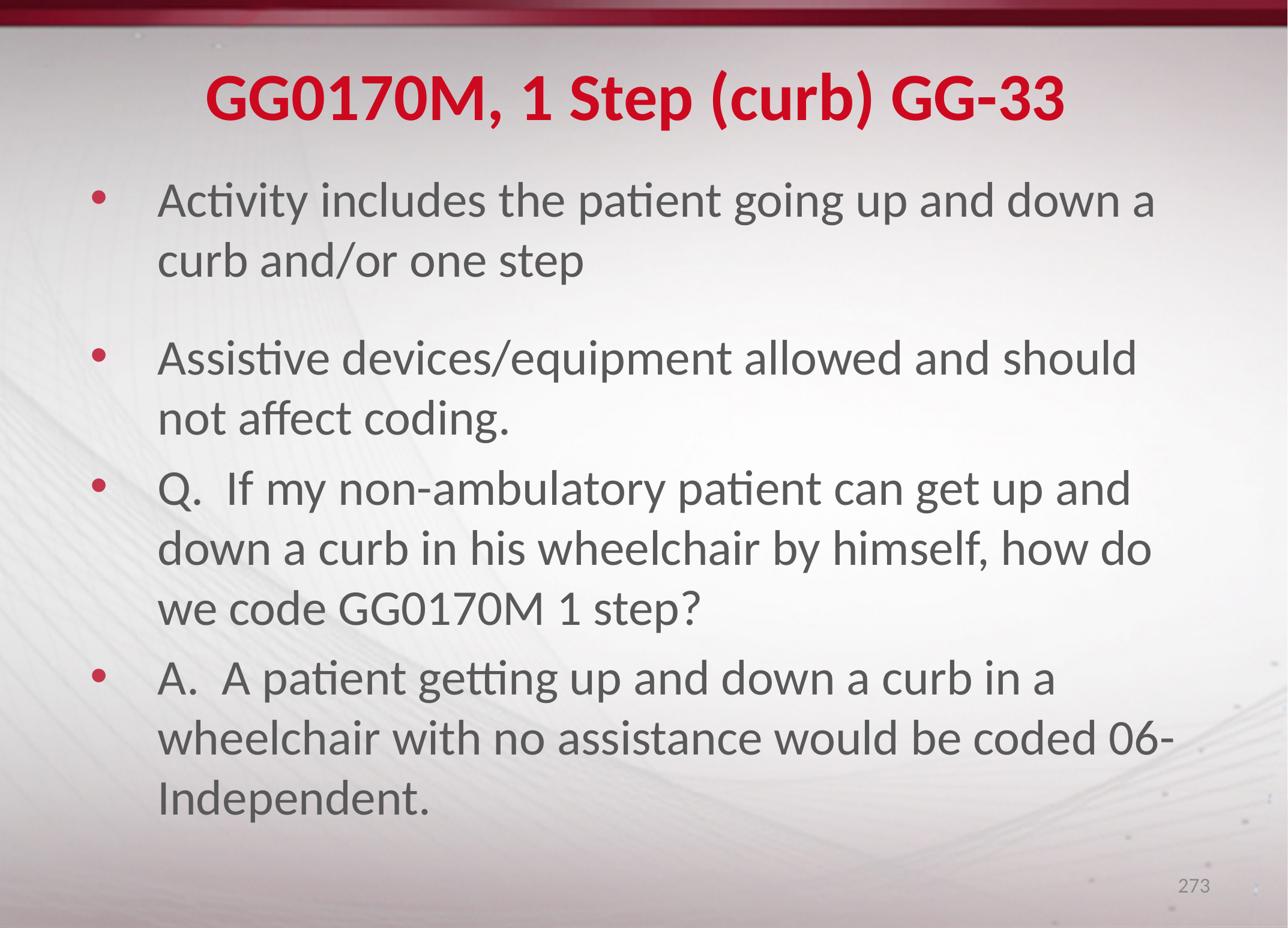

# GG0170M, 1 Step (curb) GG-33
Activity includes the patient going up and down a curb and/or one step

Assistive devices/equipment allowed and should not affect coding.
Q.  If my non-ambulatory patient can get up and down a curb in his wheelchair by himself, how do we code GG0170M 1 step?
A.  A patient getting up and down a curb in a wheelchair with no assistance would be coded 06-Independent.
273